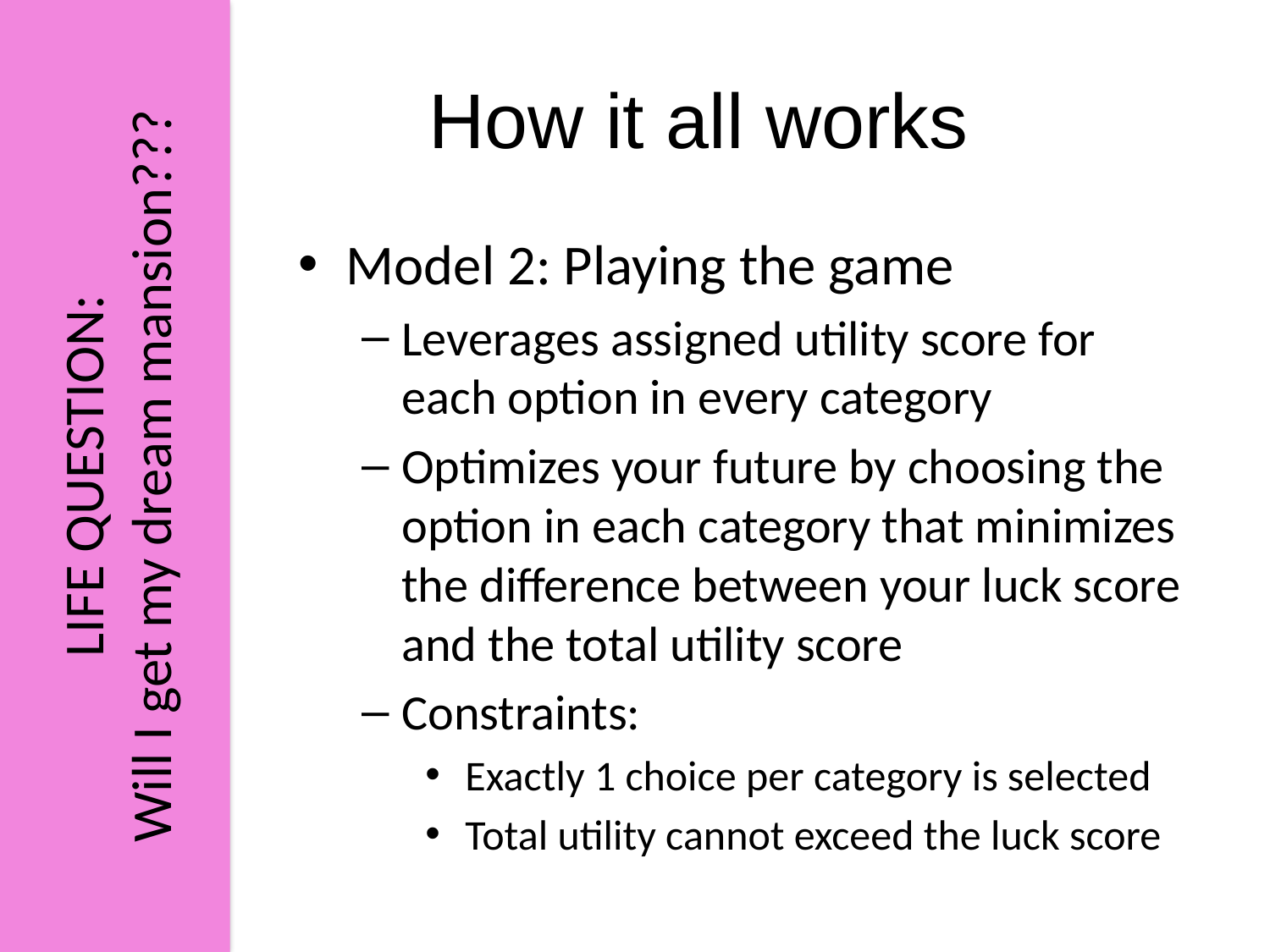

LIFE QUESTION:
Will I get my dream mansion???
# How it all works
Model 2: Playing the game
Leverages assigned utility score for each option in every category
Optimizes your future by choosing the option in each category that minimizes the difference between your luck score and the total utility score
Constraints:
Exactly 1 choice per category is selected
Total utility cannot exceed the luck score